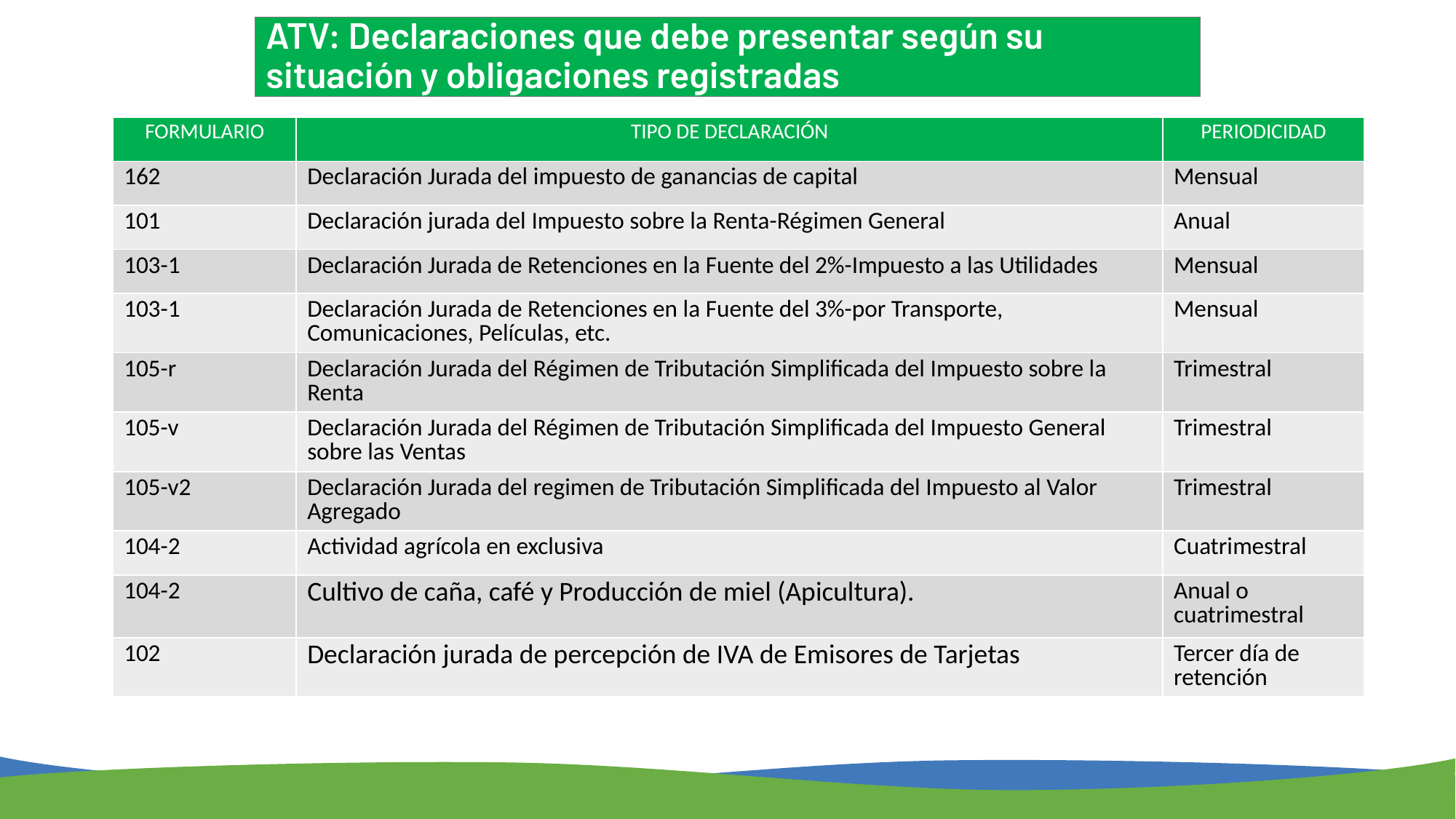

# ATV: Declaraciones que debe presentar según su situación y obligaciones registradas
| FORMULARIO | TIPO DE DECLARACIÓN | PERIODICIDAD |
| --- | --- | --- |
| 162 | Declaración Jurada del impuesto de ganancias de capital | Mensual |
| 101 | Declaración jurada del Impuesto sobre la Renta-Régimen General | Anual |
| 103-1 | Declaración Jurada de Retenciones en la Fuente del 2%-Impuesto a las Utilidades | Mensual |
| 103-1 | Declaración Jurada de Retenciones en la Fuente del 3%-por Transporte, Comunicaciones, Películas, etc. | Mensual |
| 105-r | Declaración Jurada del Régimen de Tributación Simplificada del Impuesto sobre la Renta | Trimestral |
| 105-v | Declaración Jurada del Régimen de Tributación Simplificada del Impuesto General sobre las Ventas | Trimestral |
| 105-v2 | Declaración Jurada del regimen de Tributación Simplificada del Impuesto al Valor Agregado | Trimestral |
| 104-2 | Actividad agrícola en exclusiva | Cuatrimestral |
| 104-2 | Cultivo de caña, café y Producción de miel (Apicultura). | Anual o cuatrimestral |
| 102 | Declaración jurada de percepción de IVA de Emisores de Tarjetas | Tercer día de retención |